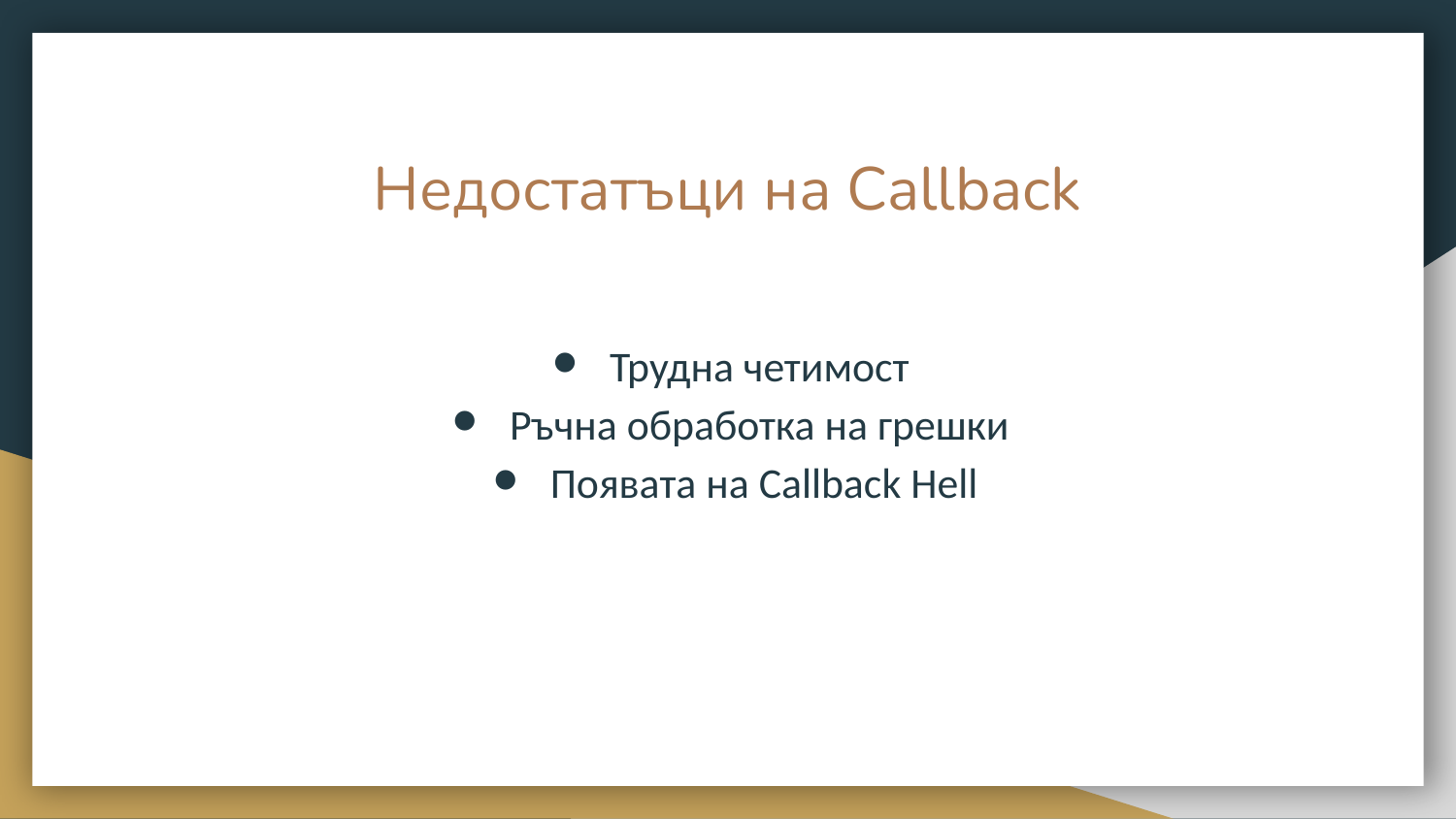

# Недостатъци на Callback​
Трудна четимост ​
Ръчна обработка на грешки ​
Появата на Callback Hell​